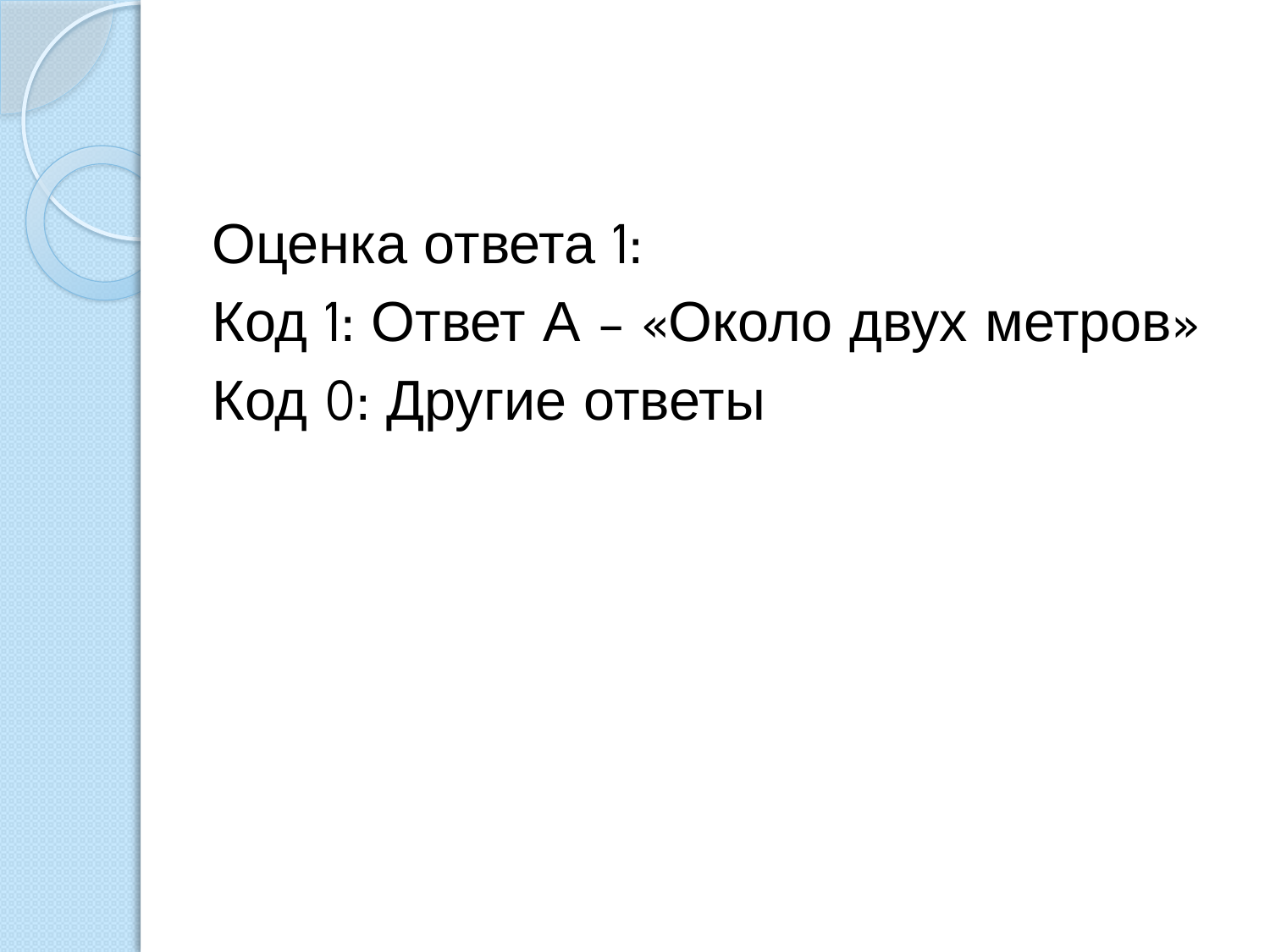

Оценка ответа 1:
Код 1: Ответ А – «Около двух метров»
Код 0: Другие ответы